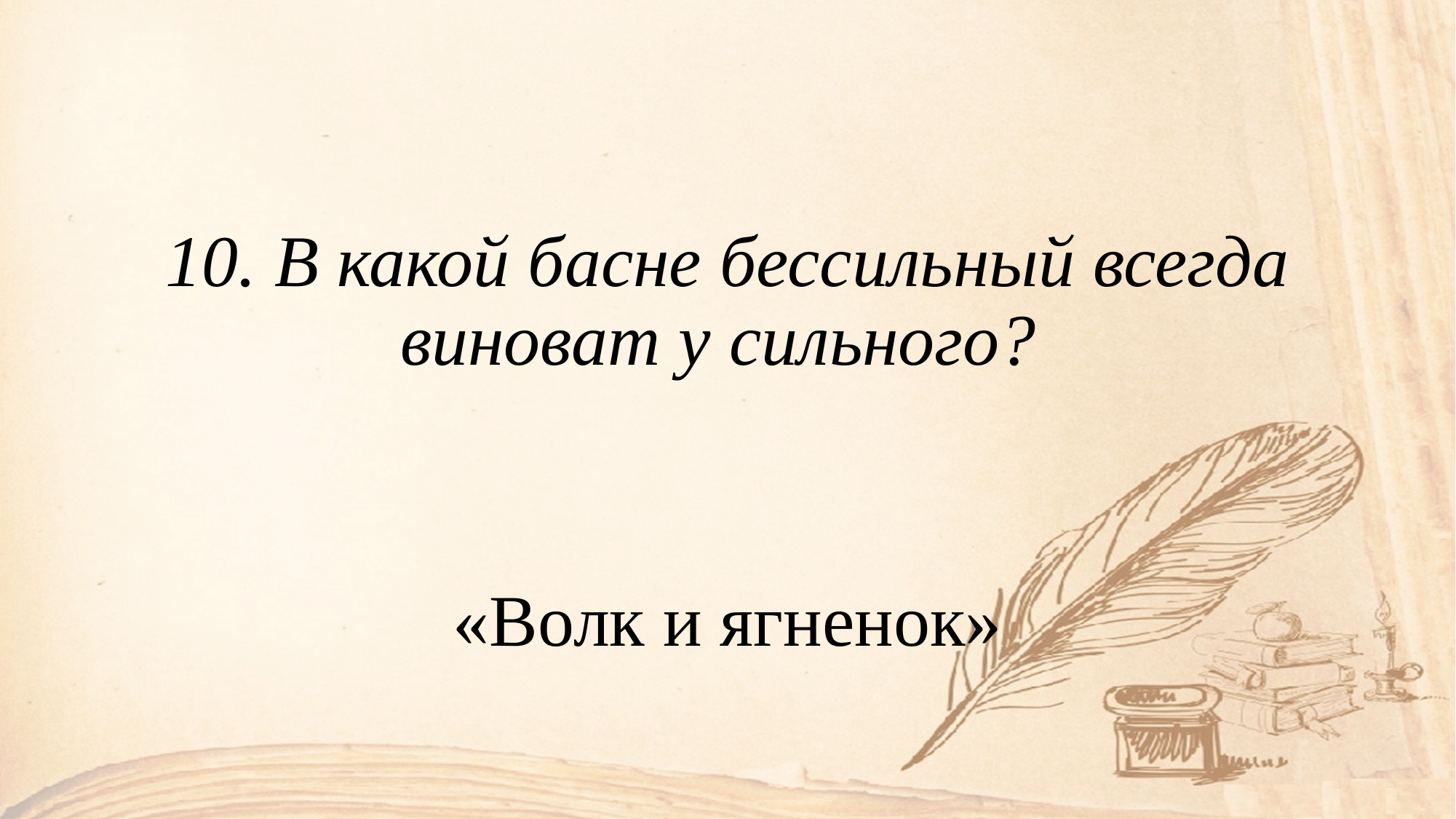

#
10. В какой басне бессильный всегда виноват у сильного?

«Волк и ягненок»